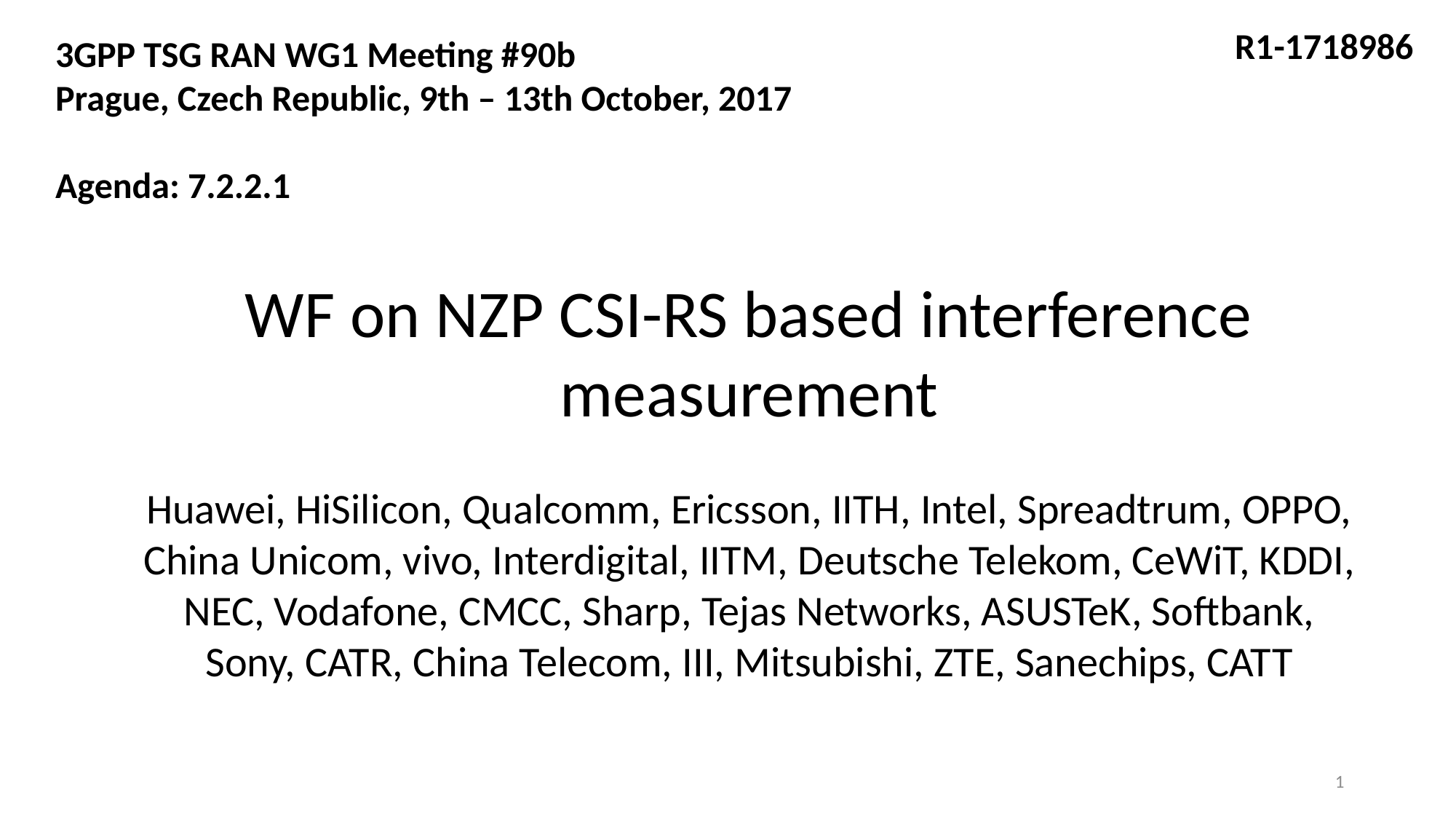

R1-1718986
3GPP TSG RAN WG1 Meeting #90b
Prague, Czech Republic, 9th – 13th October, 2017

Agenda: 7.2.2.1
WF on NZP CSI-RS based interference measurement

Huawei, HiSilicon, Qualcomm, Ericsson, IITH, Intel, Spreadtrum, OPPO, China Unicom, vivo, Interdigital, IITM, Deutsche Telekom, CeWiT, KDDI, NEC, Vodafone, CMCC, Sharp, Tejas Networks, ASUSTeK, Softbank, Sony, CATR, China Telecom, III, Mitsubishi, ZTE, Sanechips, CATT
1